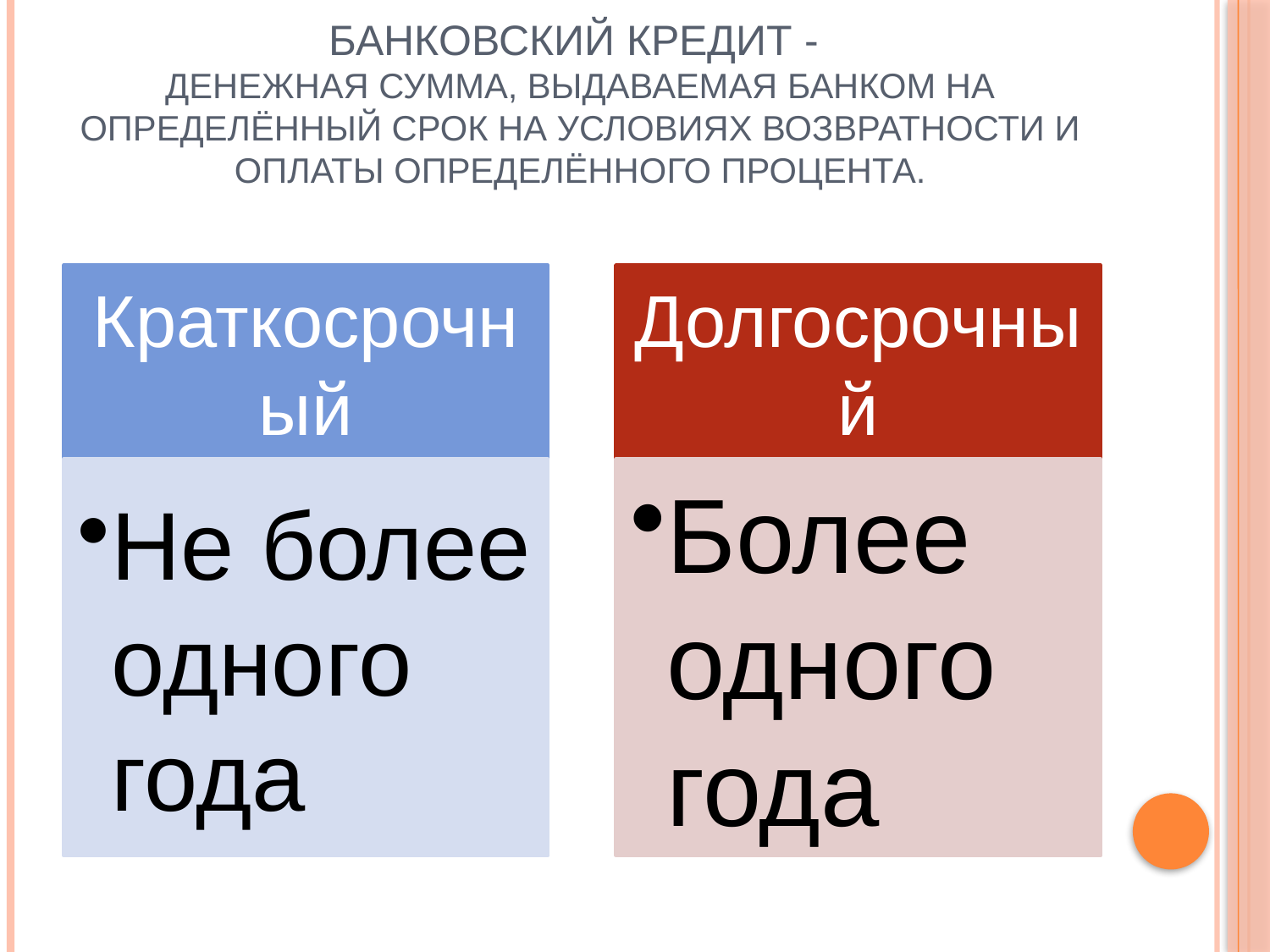

# Банковский кредит - денежная сумма, выдаваемая банком на определённый срок на условиях возвратности и оплаты определённого процента.
Краткосрочный
Не более одного года
Долгосрочный
Более одного года